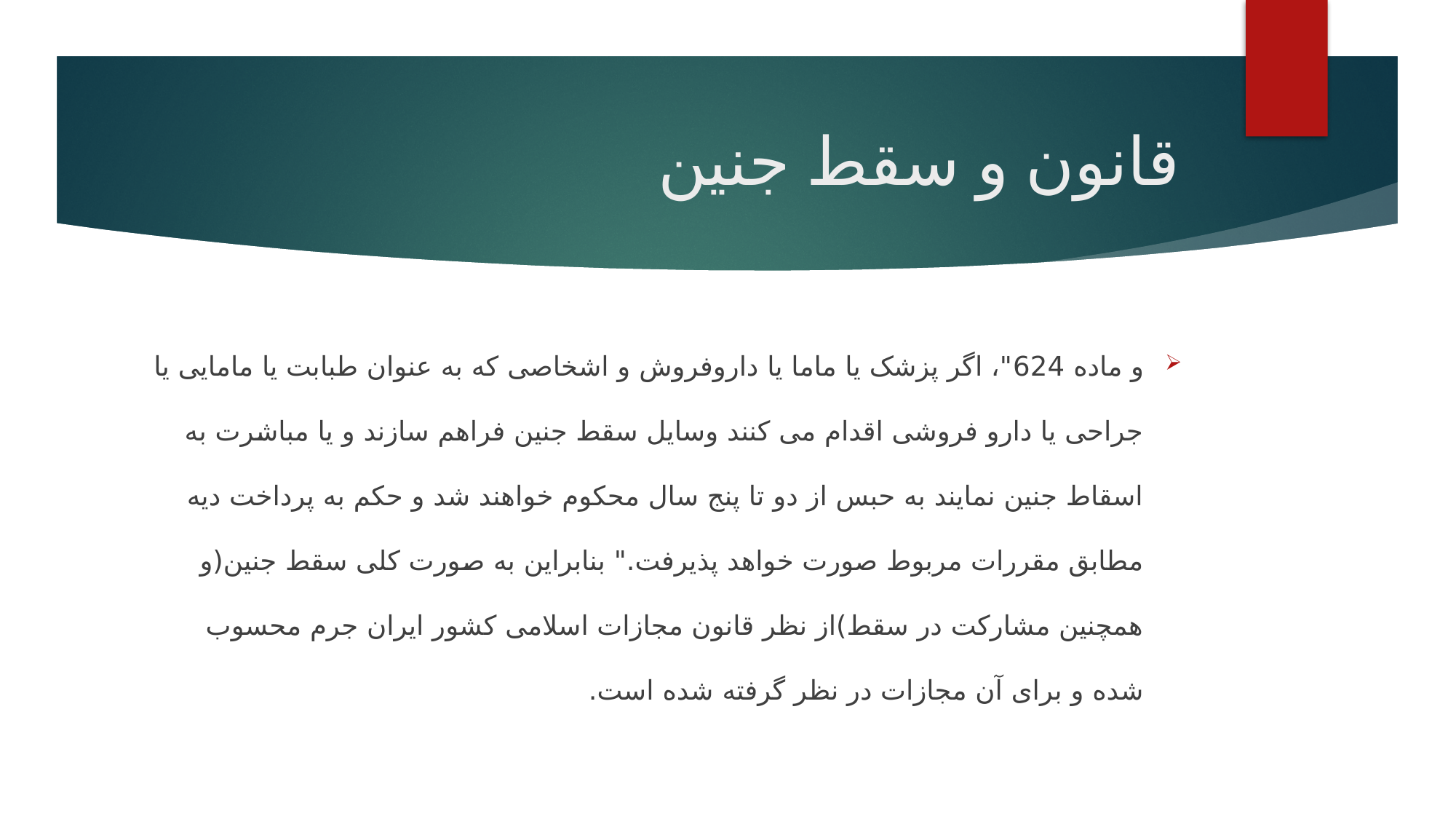

# قانون و سقط جنین
و ماده 624"، اگر پزشک یا ماما یا داروفروش و اشخاصی که به عنوان طبابت یا مامایی یا جراحی یا دارو فروشی اقدام می کنند وسایل سقط جنین فراهم سازند و یا مباشرت به اسقاط جنین نمایند به حبس از دو تا پنج سال محکوم خواهند شد و حکم به پرداخت دیه مطابق مقررات مربوط صورت خواهد پذیرفت." بنابراین به صورت کلی سقط جنین(و همچنین مشارکت در سقط)از نظر قانون مجازات اسلامی کشور ایران جرم محسوب شده و برای آن مجازات در نظر گرفته شده است.